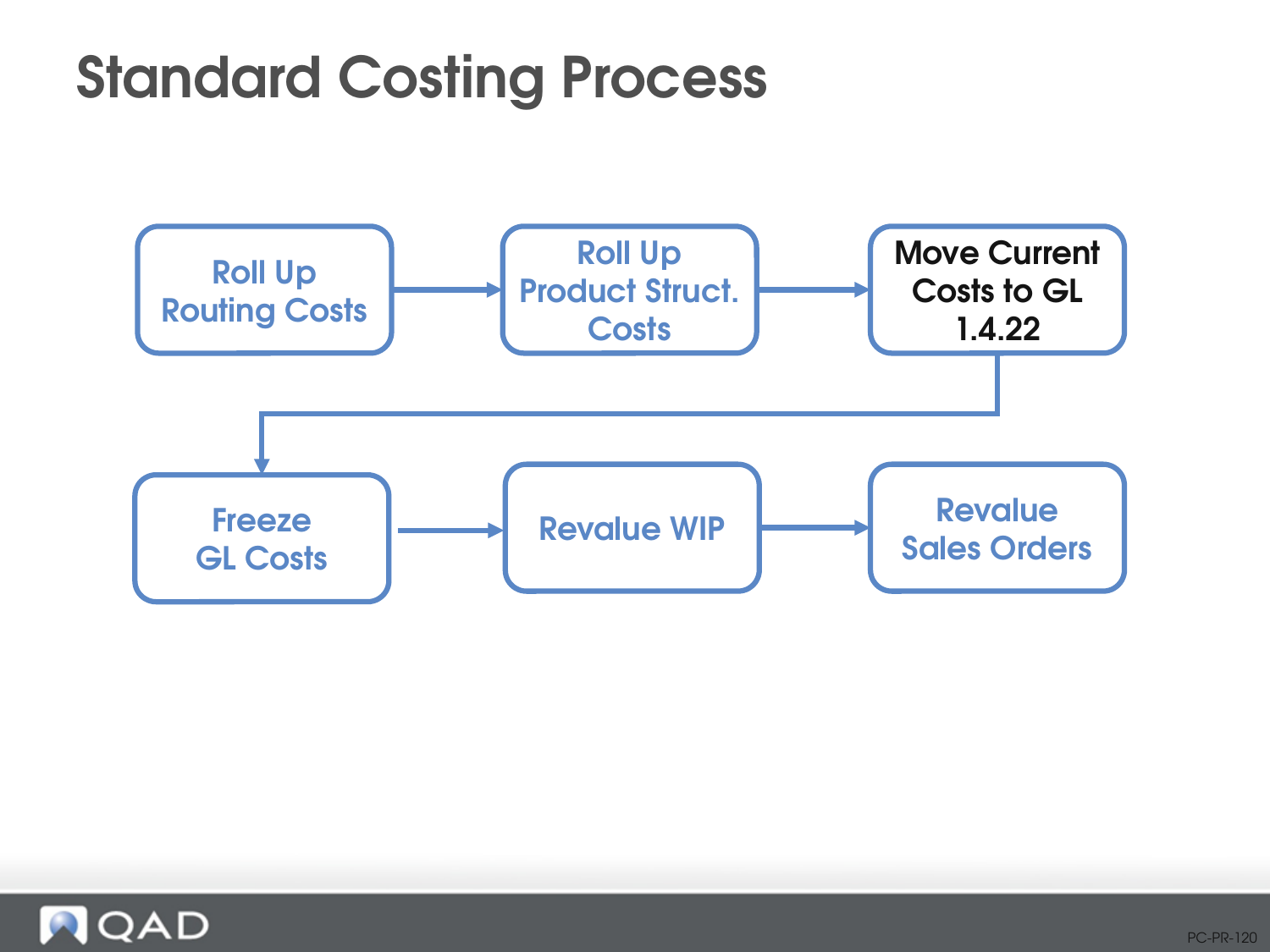

# Standard Costing Process
Roll Up
Routing Costs
Roll Up
Product Struct.
Costs
Move Current
Costs to GL
1.4.22
Revalue WIP
Revalue
Sales Orders
Freeze
GL Costs
PC-PR-120